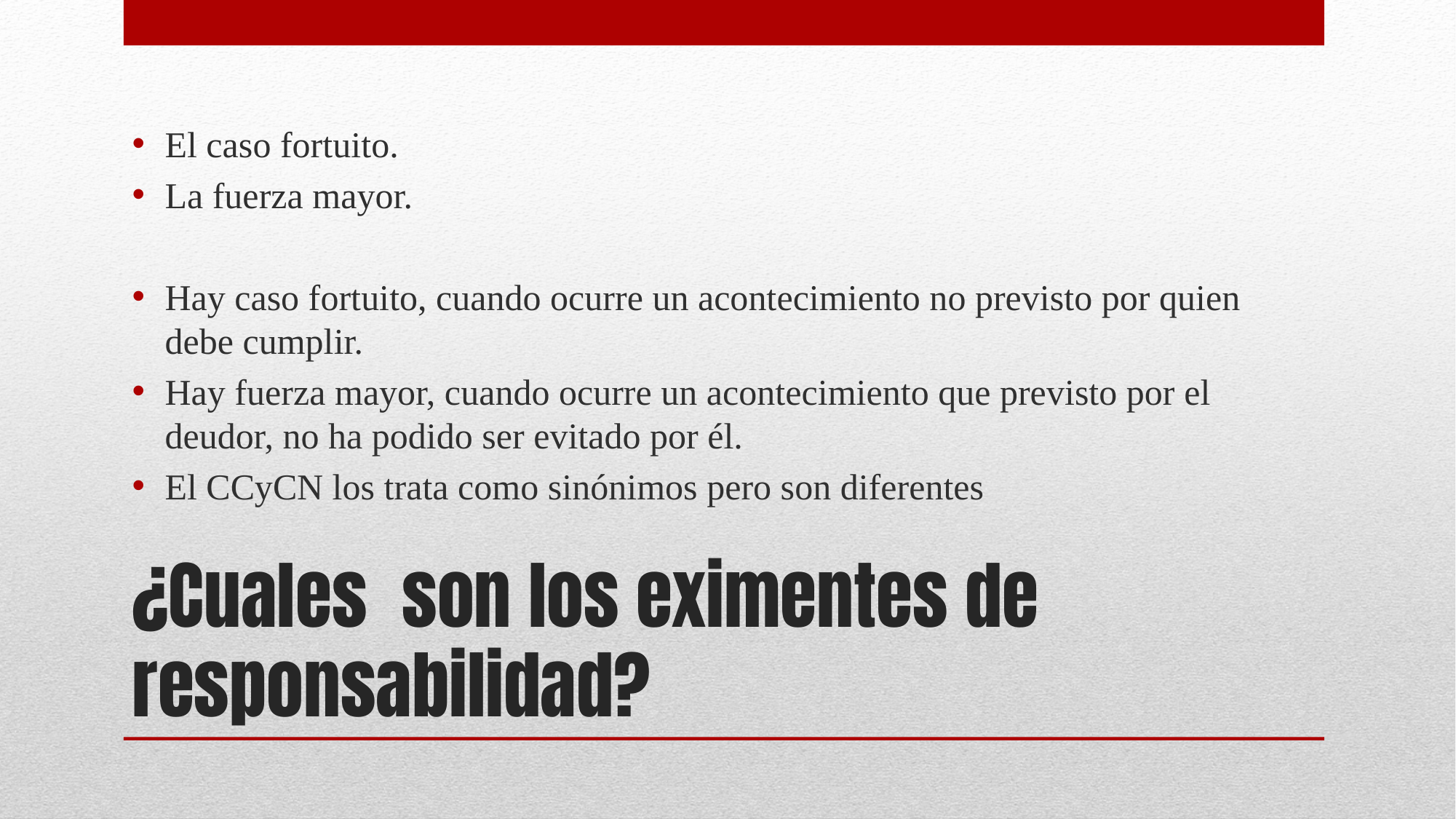

El caso fortuito.
La fuerza mayor.

Hay caso fortuito, cuando ocurre un acontecimiento no previsto por quien debe cumplir.
Hay fuerza mayor, cuando ocurre un acontecimiento que previsto por el deudor, no ha podido ser evitado por él.
El CCyCN los trata como sinónimos pero son diferentes
# ¿Cuales  son los eximentes de responsabilidad?